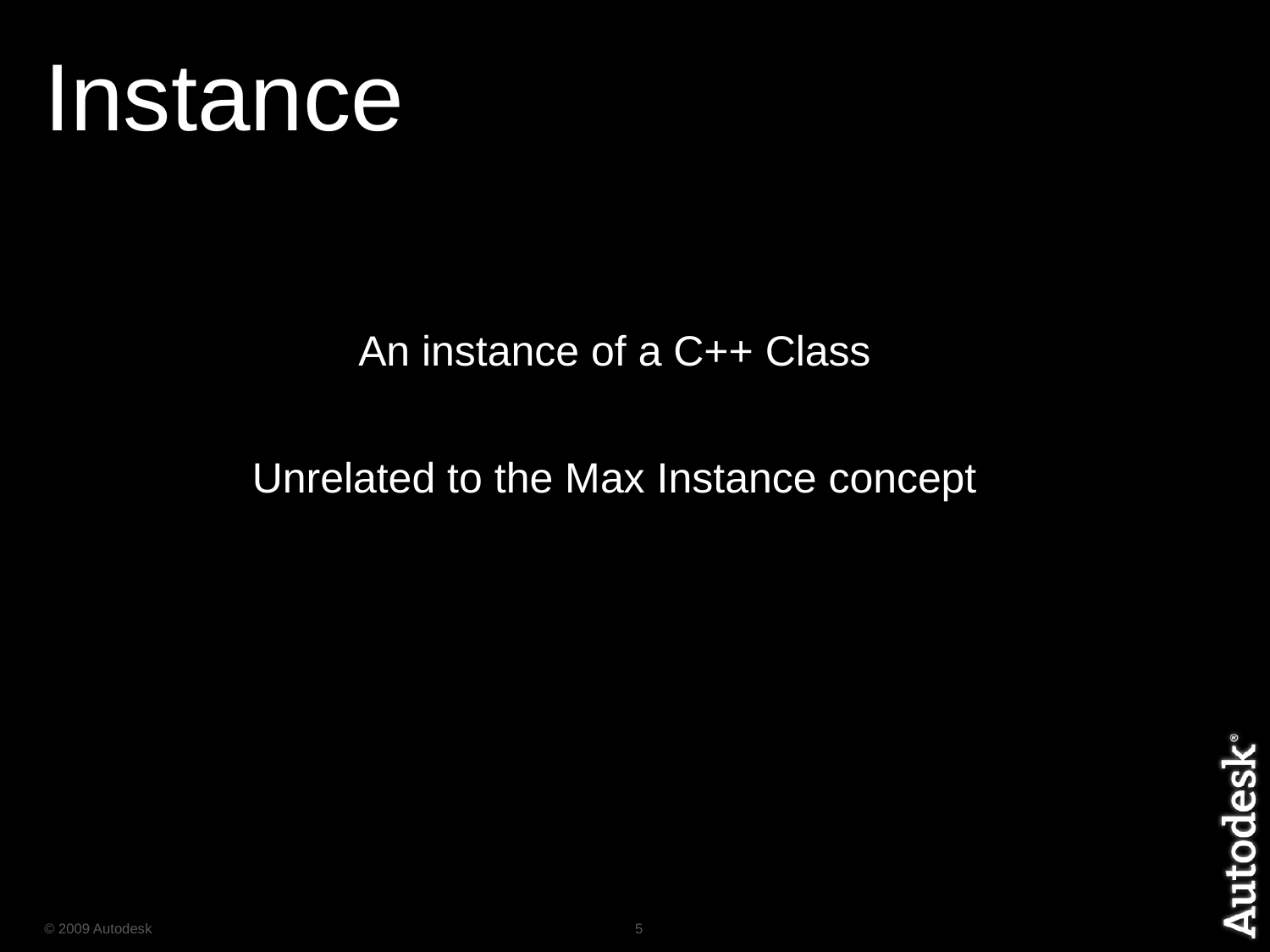

# Instance

An instance of a C++ Class

Unrelated to the Max Instance concept